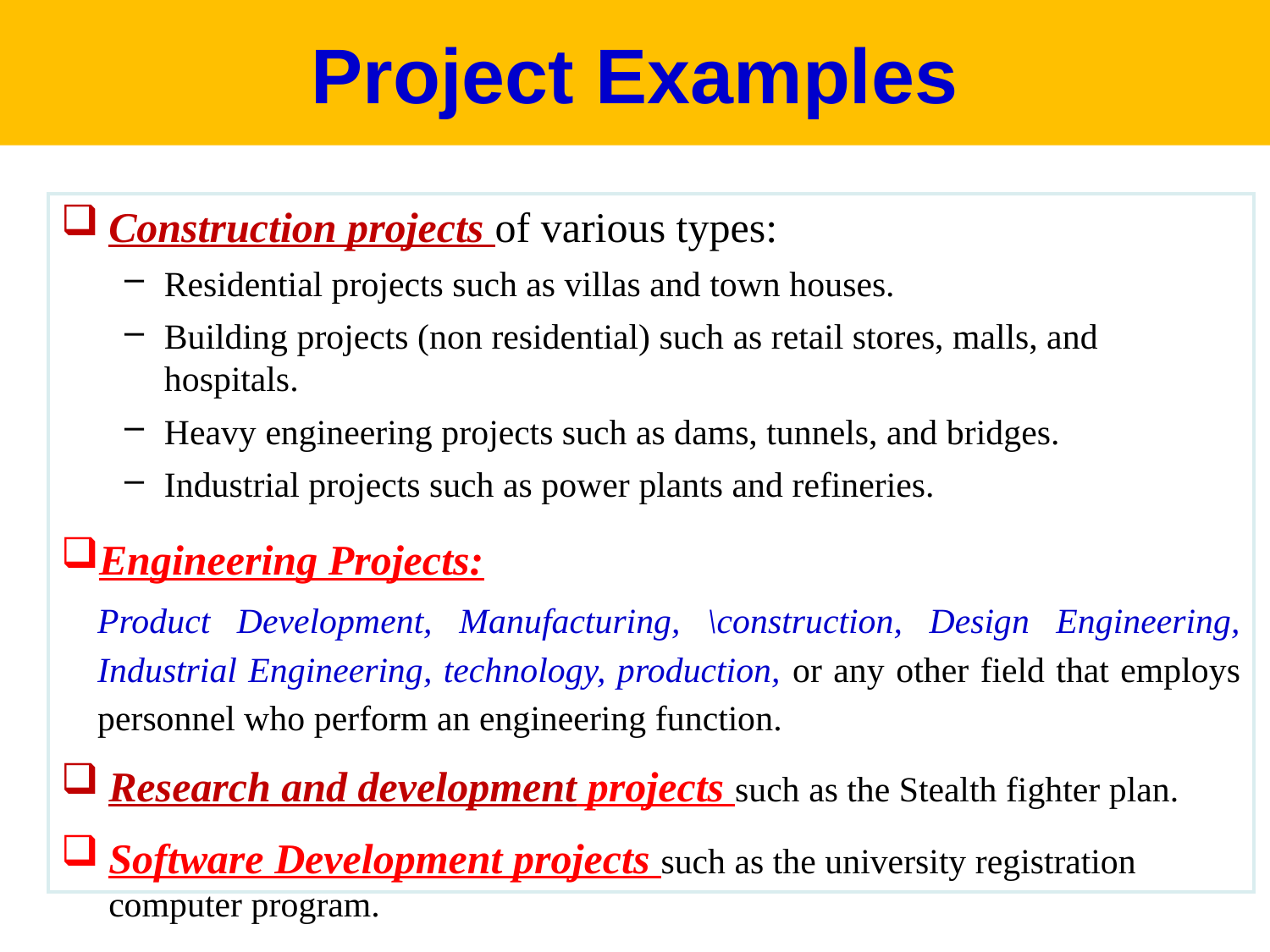

Project Examples
Construction projects of various types:
Residential projects such as villas and town houses.
Building projects (non residential) such as retail stores, malls, and hospitals.
Heavy engineering projects such as dams, tunnels, and bridges.
Industrial projects such as power plants and refineries.
Engineering Projects:
	Product Development, Manufacturing, \construction, Design Engineering, Industrial Engineering, technology, production, or any other field that employs personnel who perform an engineering function.
Research and development projects such as the Stealth fighter plan.
Software Development projects such as the university registration computer program.